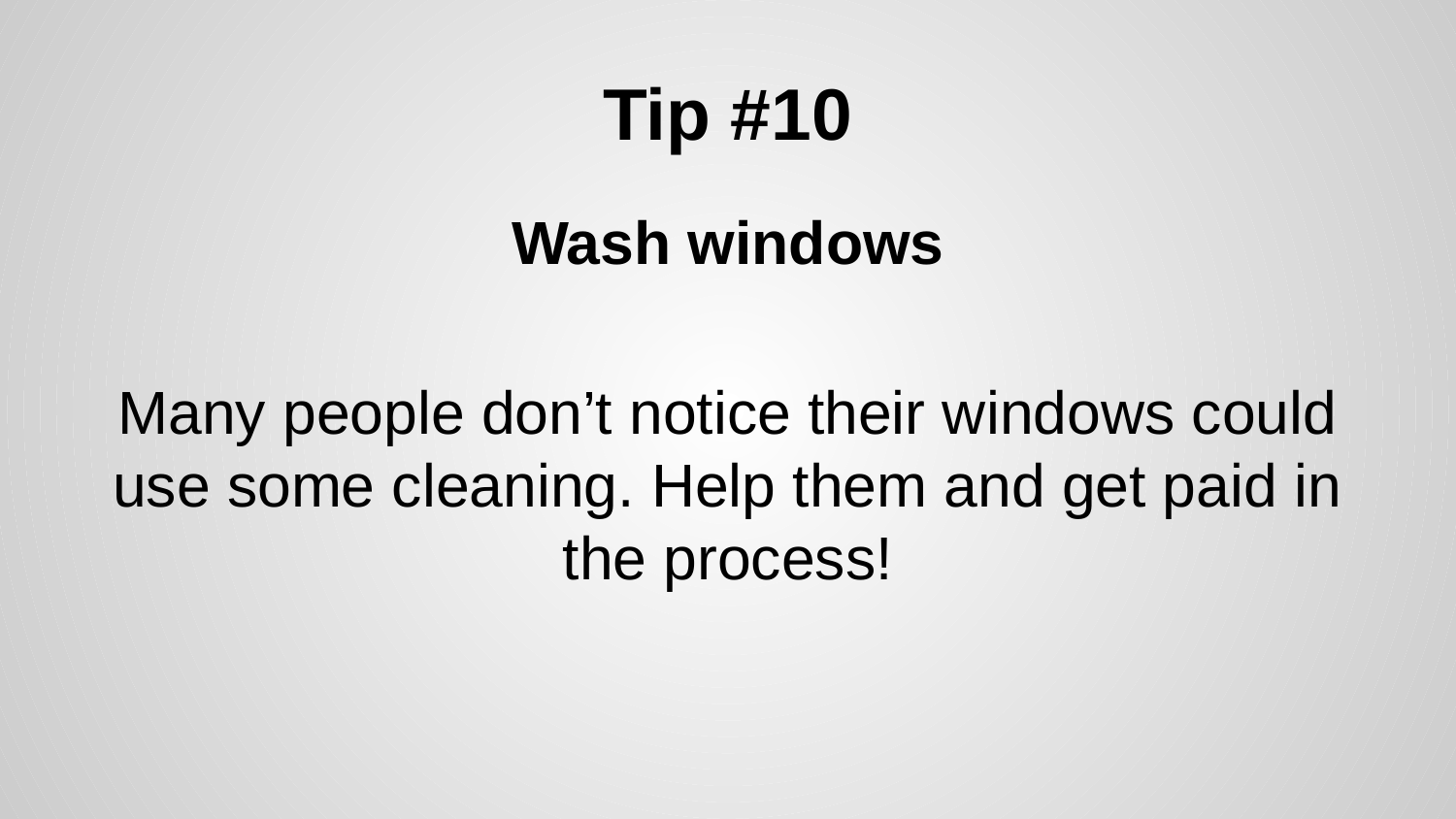

# Tip #10
Wash windows

Many people don’t notice their windows could use some cleaning. Help them and get paid in the process!